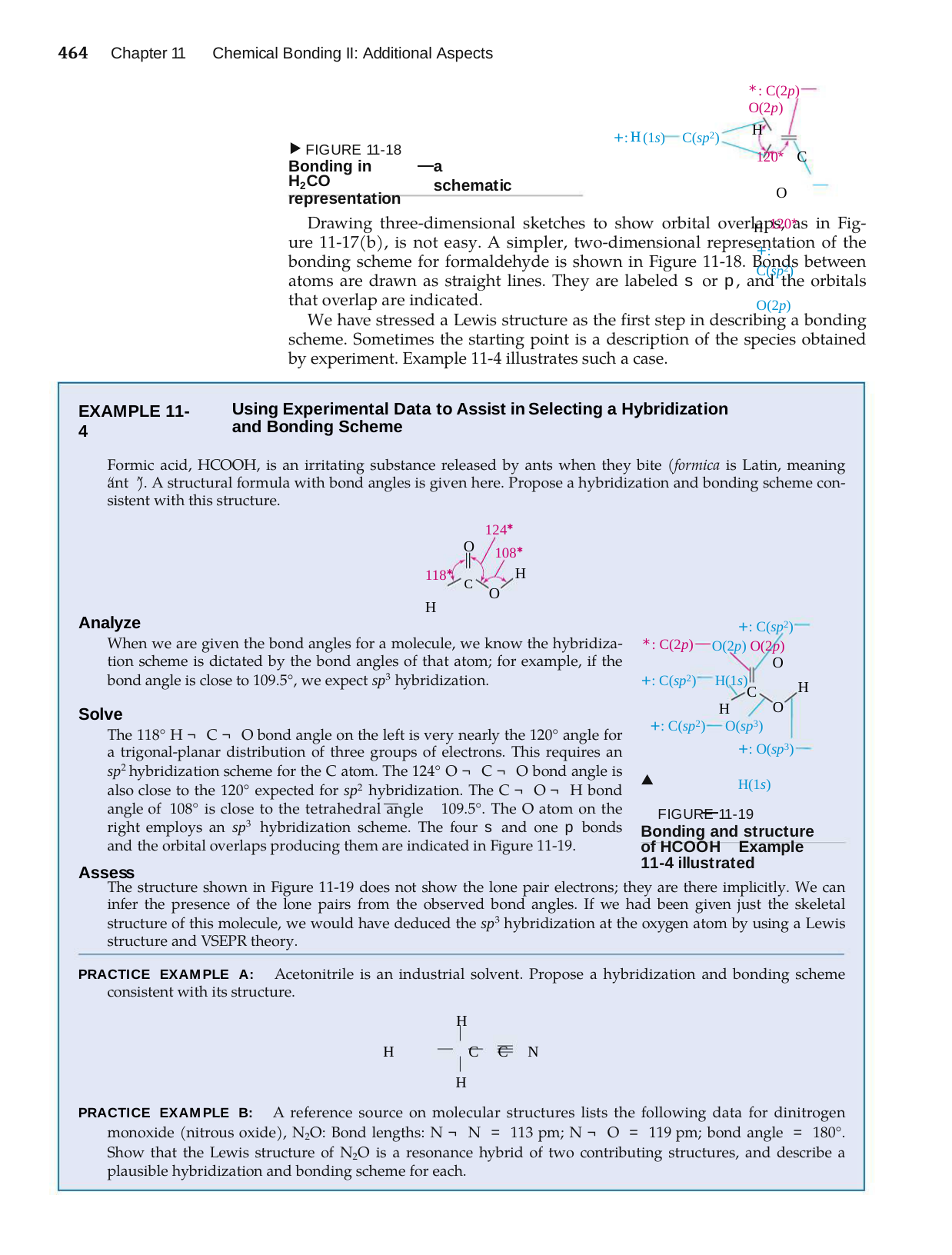

464	Chapter 11	Chemical Bonding II: Additional Aspects
*: C(2p)	O(2p)
H
120*   C	O
H  120*
+: C(sp2)	O(2p)
+:    (1s)	C(sp2)

FIGURE 11-18
Bonding in H2CO representation

a schematic

Drawing three-dimensional sketches to show orbital overlaps, as in Fig- ure 11-17(b), is not easy. A simpler, two-dimensional representation of the bonding scheme for formaldehyde is shown in Figure 11-18. Bonds between atoms are drawn as straight lines. They are labeled s or p, and the orbitals that overlap are indicated.
We have stressed a Lewis structure as the first step in describing a bonding scheme. Sometimes the starting point is a description of the species obtained by experiment. Example 11-4 illustrates such a case.
EXAMPLE 11-4
Using Experimental Data to Assist in Selecting a Hybridization and Bonding Scheme
Formic acid, HCOOH, is an irritating substance released by ants when they bite (formica is Latin, meaning ant  ). A structural formula with bond angles is given here. Propose a hybridization and bonding scheme con- sistent with this structure.
124*

O
118*   C
H
108*
H
O
Analyze
When we are given the bond angles for a molecule, we know the hybridiza- tion scheme is dictated by the bond angles of that atom; for example, if the bond angle is close to 109.5°, we expect sp3 hybridization.
Solve
The 118° H ¬ C ¬ O bond angle on the left is very nearly the 120° angle for a trigonal-planar distribution of three groups of electrons. This requires an sp2 hybridization scheme for the C atom. The 124° O ¬ C ¬ O bond angle is also close to the 120° expected for sp2  hybridization. The C ¬ O ¬ H bond angle of  108° is close to the tetrahedral angle    109.5°. The O atom on the right employs an sp3  hybridization scheme. The four s and one p bonds and the orbital overlaps producing them are indicated in Figure 11-19.
Assess
+: C(sp2)	O(2p) O(2p)
O
*: C(2p)

+: C(sp2)	H(1s)
H
H
C
O
+: C(sp2)	O(sp3)
+: O(sp3)	H(1s)
 FIGURE 11-19
Bonding and structure of HCOOH    Example 11-4 illustrated

The structure shown in Figure 11-19 does not show the lone pair electrons; they are there implicitly. We can infer the presence of the lone pairs from the observed bond angles. If we had been given just the skeletal structure of this molecule, we would have deduced the sp3 hybridization at the oxygen atom by using a Lewis structure and VSEPR theory.

PRACTICE  EXAMPLE  A:    Acetonitrile is an industrial solvent. Propose a hybridization and bonding scheme consistent with its structure.
H
H	C	C	N
H
PRACTICE  EXAMPLE  B:    A reference source on molecular structures lists the following data for dinitrogen monoxide (nitrous oxide), N2O: Bond lengths: N ¬ N  =  113 pm; N ¬ O  =  119 pm; bond angle  =  180°. Show that the Lewis structure of N2O is a resonance hybrid of two contributing structures, and describe a plausible hybridization and bonding scheme for each.